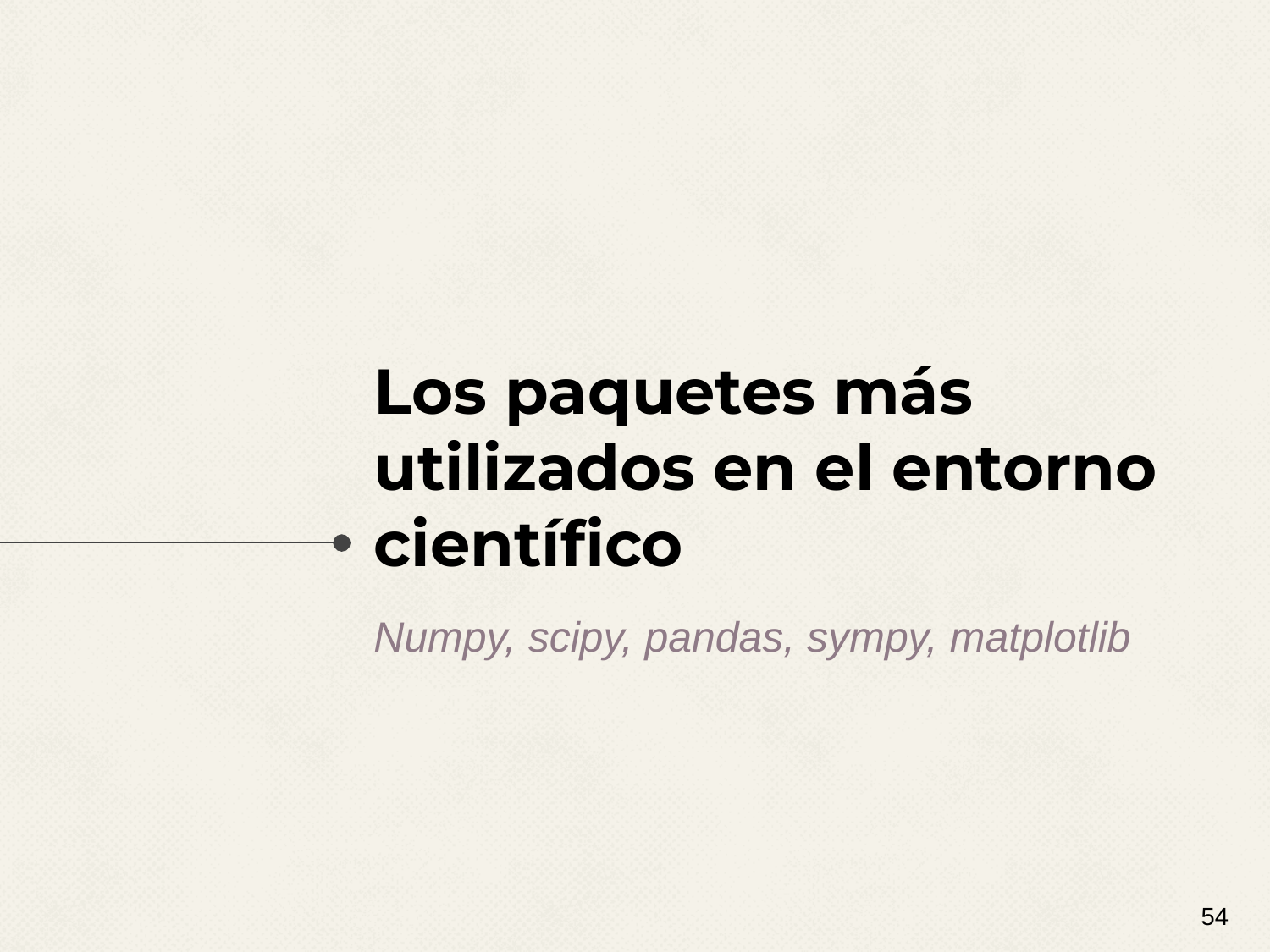

# Los paquetes más utilizados en el entorno científico
Numpy, scipy, pandas, sympy, matplotlib
54